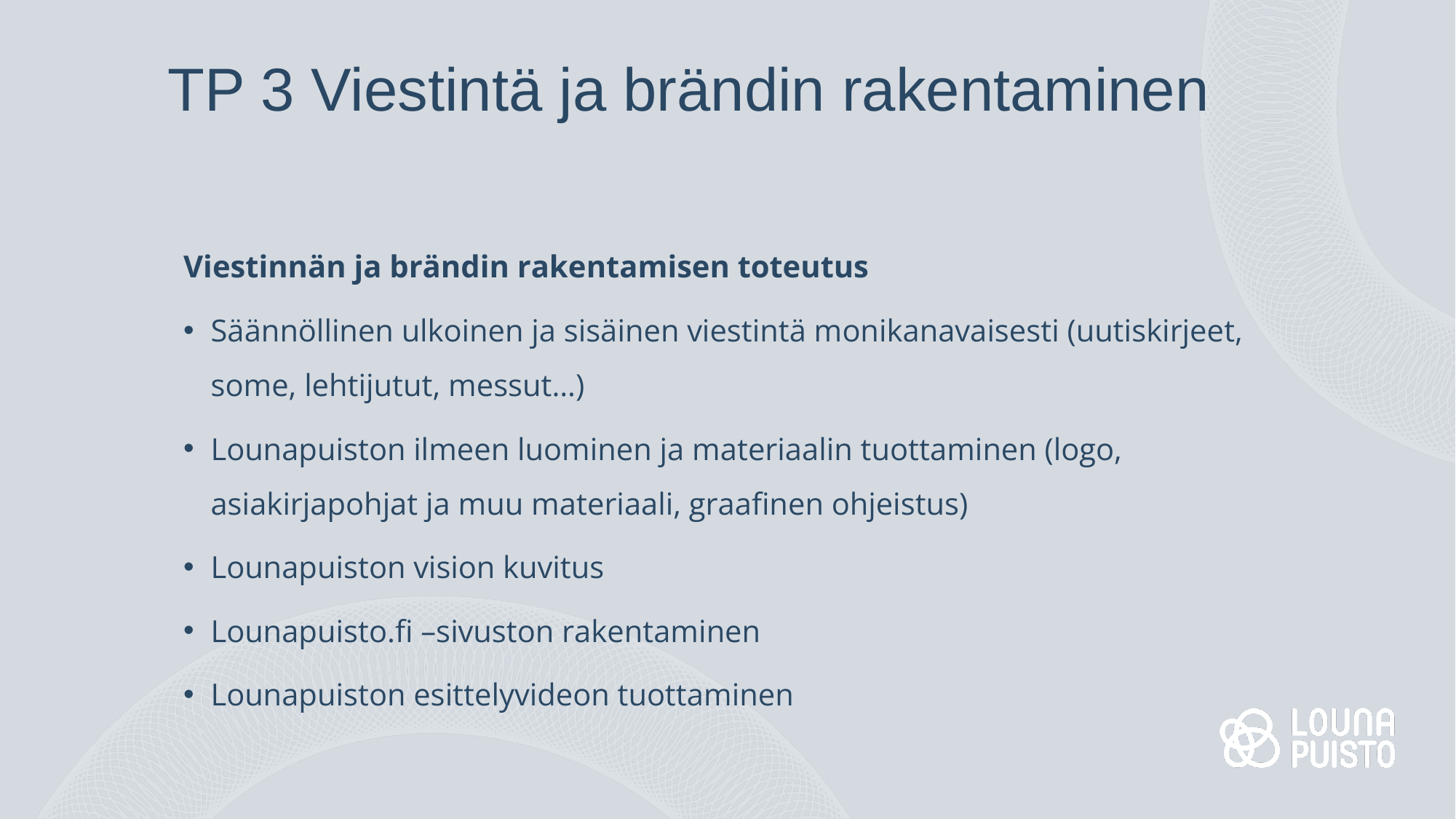

# TP 3 Viestintä ja brändin rakentaminen
Viestinnän ja brändin rakentamisen toteutus
Säännöllinen ulkoinen ja sisäinen viestintä monikanavaisesti (uutiskirjeet, some, lehtijutut, messut…)
Lounapuiston ilmeen luominen ja materiaalin tuottaminen (logo, asiakirjapohjat ja muu materiaali, graafinen ohjeistus)
Lounapuiston vision kuvitus
Lounapuisto.fi –sivuston rakentaminen
Lounapuiston esittelyvideon tuottaminen